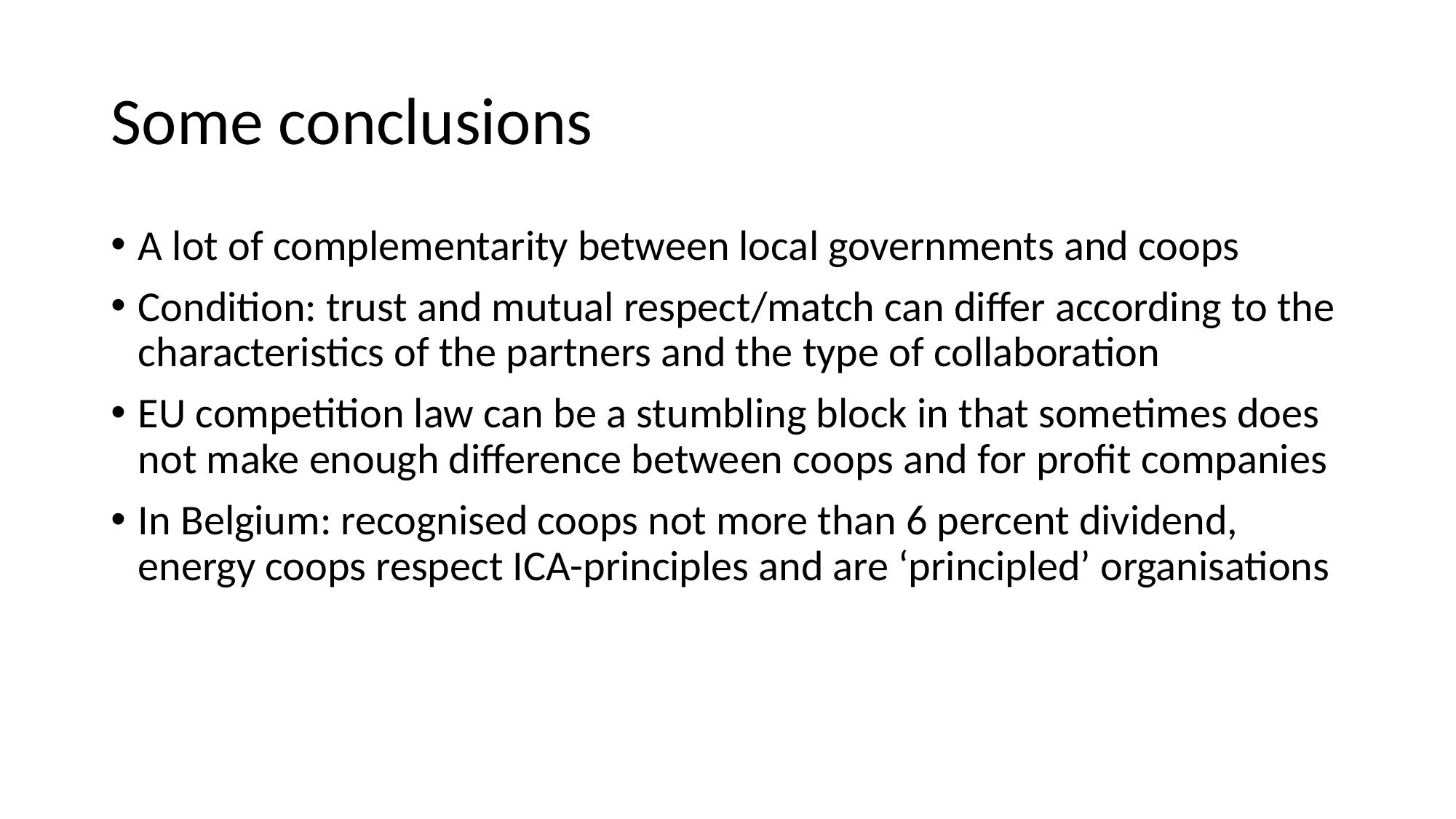

# Some conclusions
A lot of complementarity between local governments and coops
Condition: trust and mutual respect/match can differ according to the characteristics of the partners and the type of collaboration
EU competition law can be a stumbling block in that sometimes does not make enough difference between coops and for profit companies
In Belgium: recognised coops not more than 6 percent dividend, energy coops respect ICA-principles and are ‘principled’ organisations